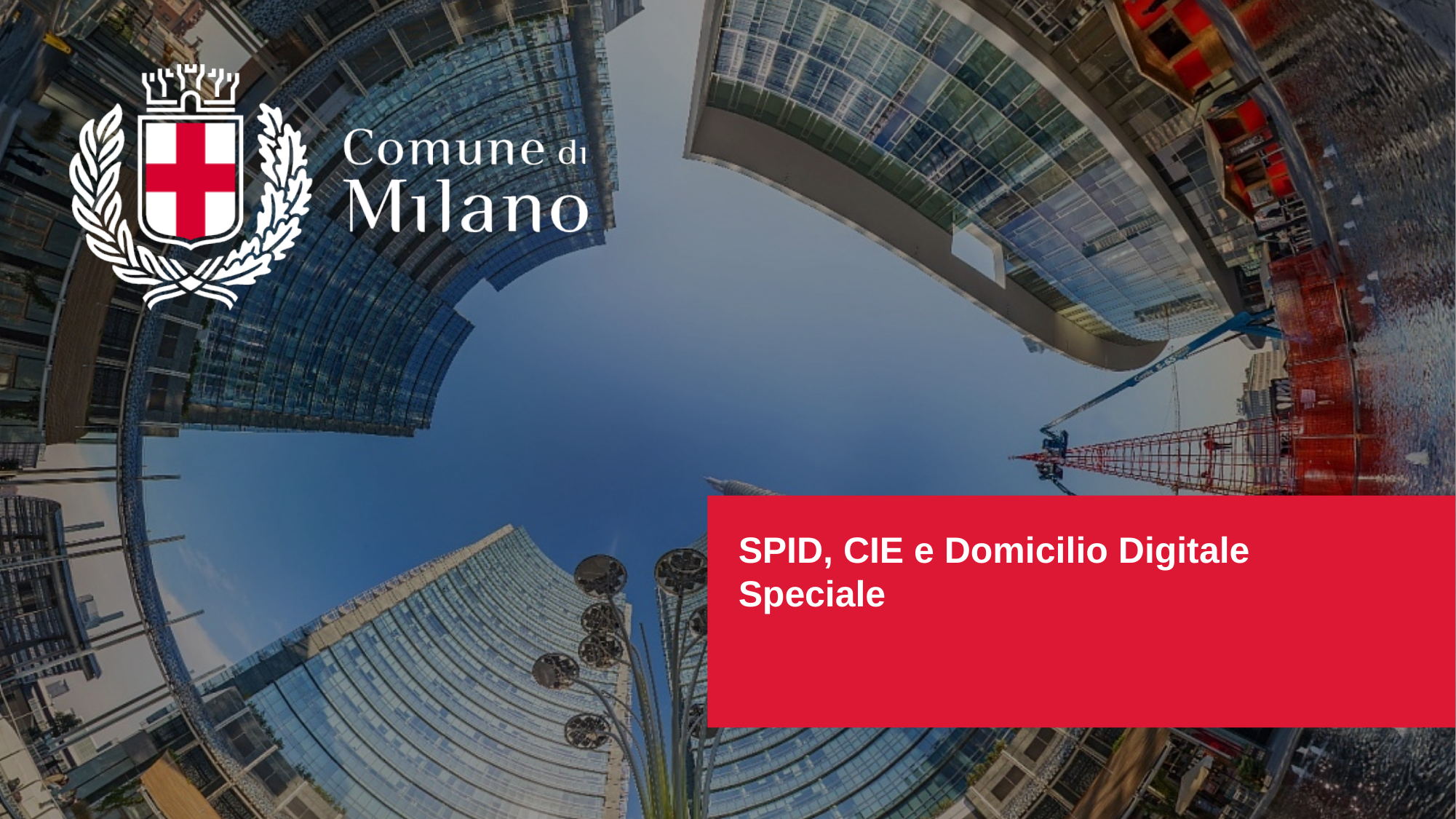

# SPID, CIE e Domicilio Digitale Speciale